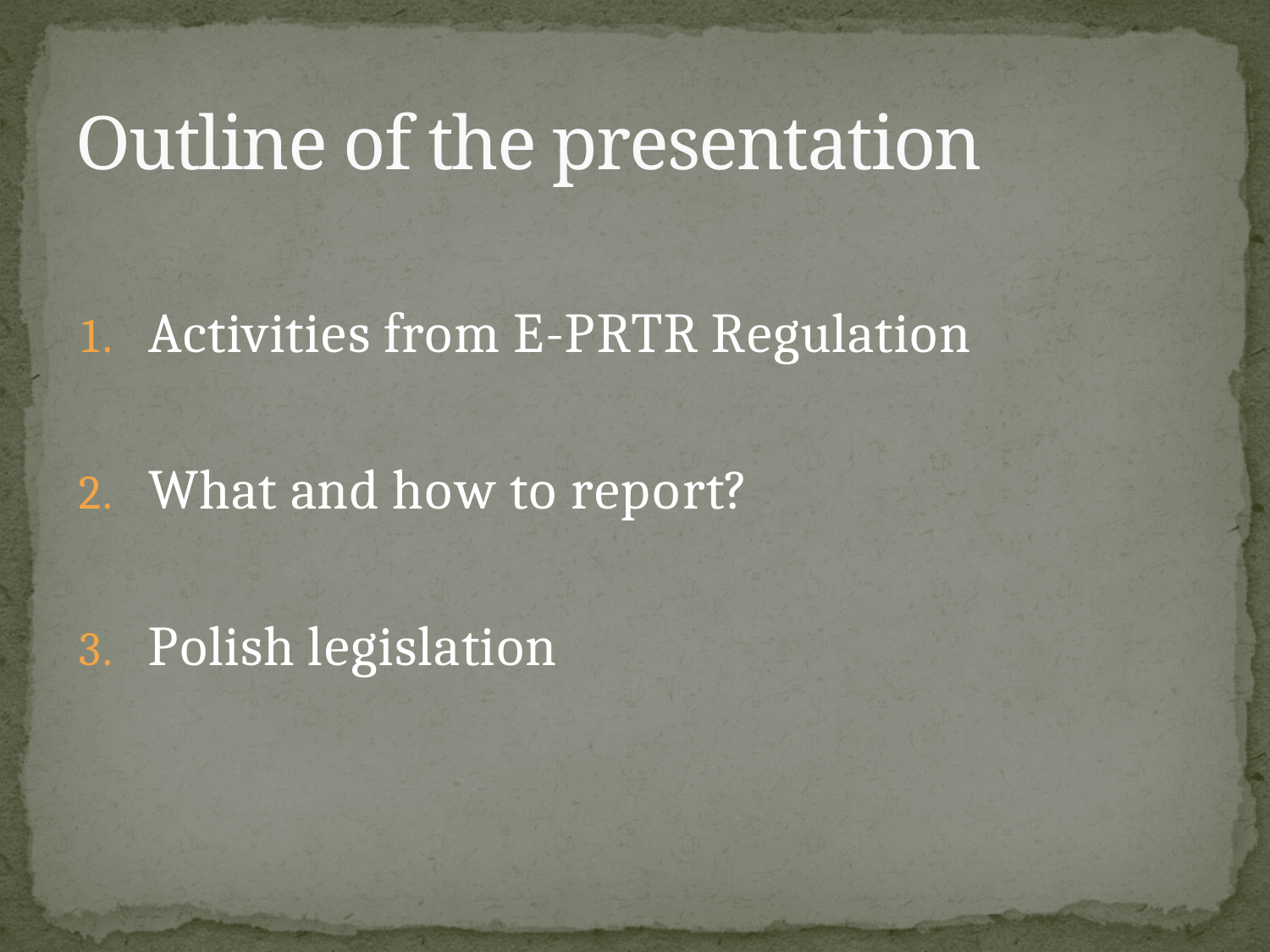

# Outline of the presentation

Activities from E-PRTR Regulation

What and how to report?

Polish legislation